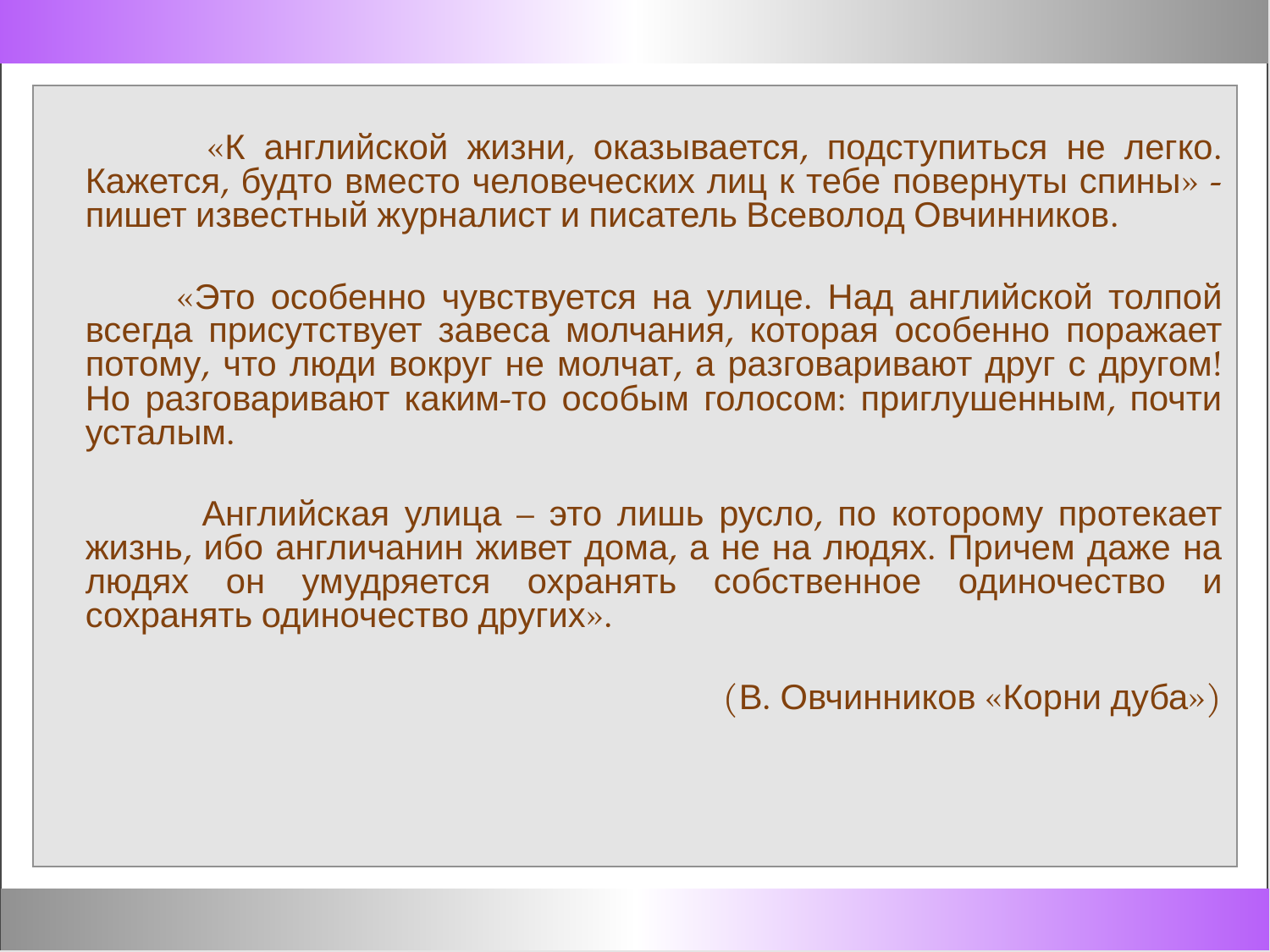

«К английской жизни, оказывается, подступиться не легко. Кажется, будто вместо человеческих лиц к тебе повернуты спины» - пишет известный журналист и писатель Всеволод Овчинников.

         «Это особенно чувствуется на улице. Над английской толпой всегда присутствует завеса молчания, которая особенно поражает потому, что люди вокруг не молчат, а разговаривают друг с другом! Но разговаривают каким-то особым голосом: приглушенным, почти усталым.

           Английская улица – это лишь русло, по которому протекает жизнь, ибо англичанин живет дома, а не на людях. Причем даже на людях он умудряется охранять собственное одиночество и сохранять одиночество других».

(В. Овчинников «Корни дуба»)